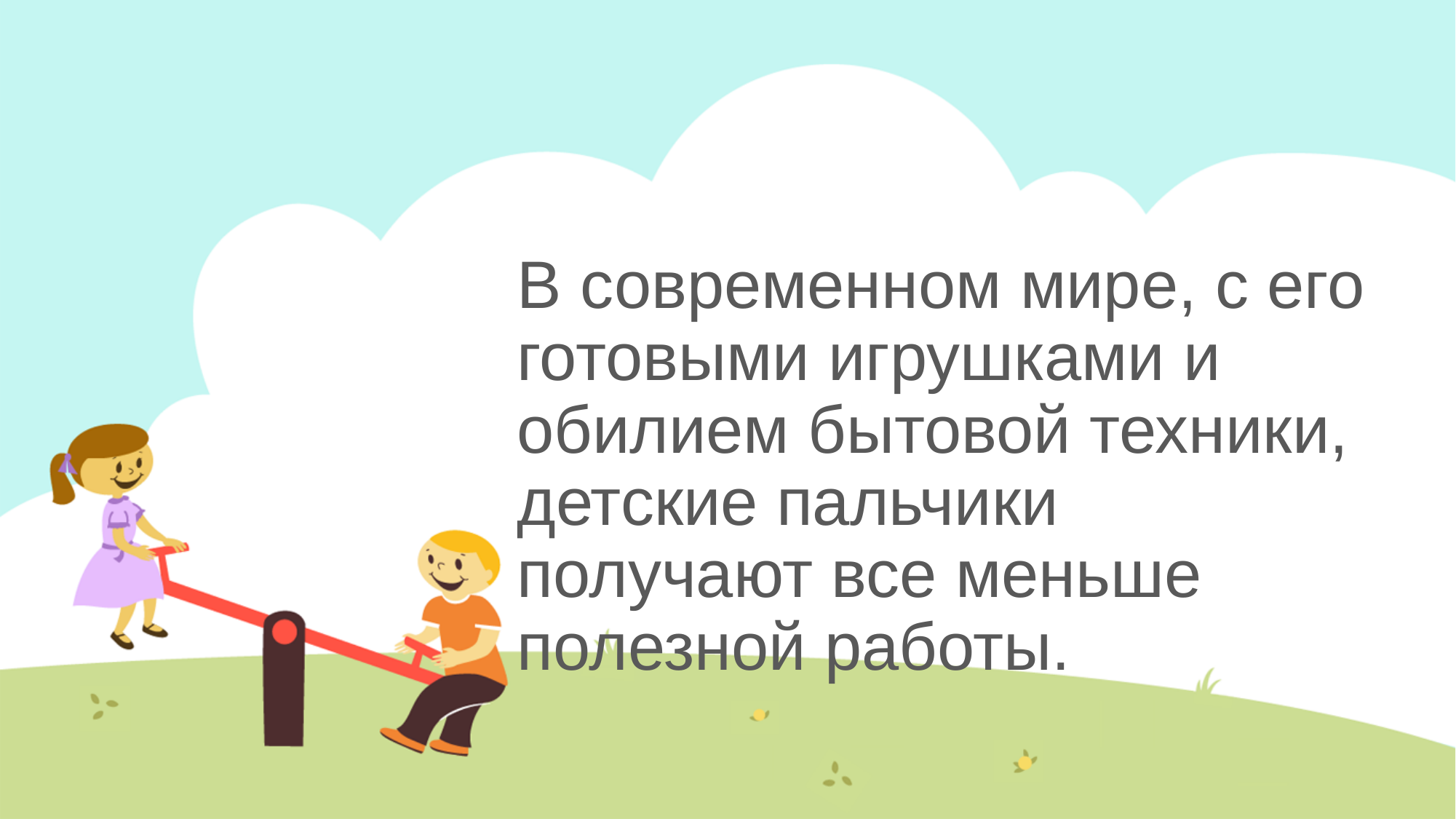

# В современном мире, с его готовыми игрушками и обилием бытовой техники, детские пальчики получают все меньше полезной работы.